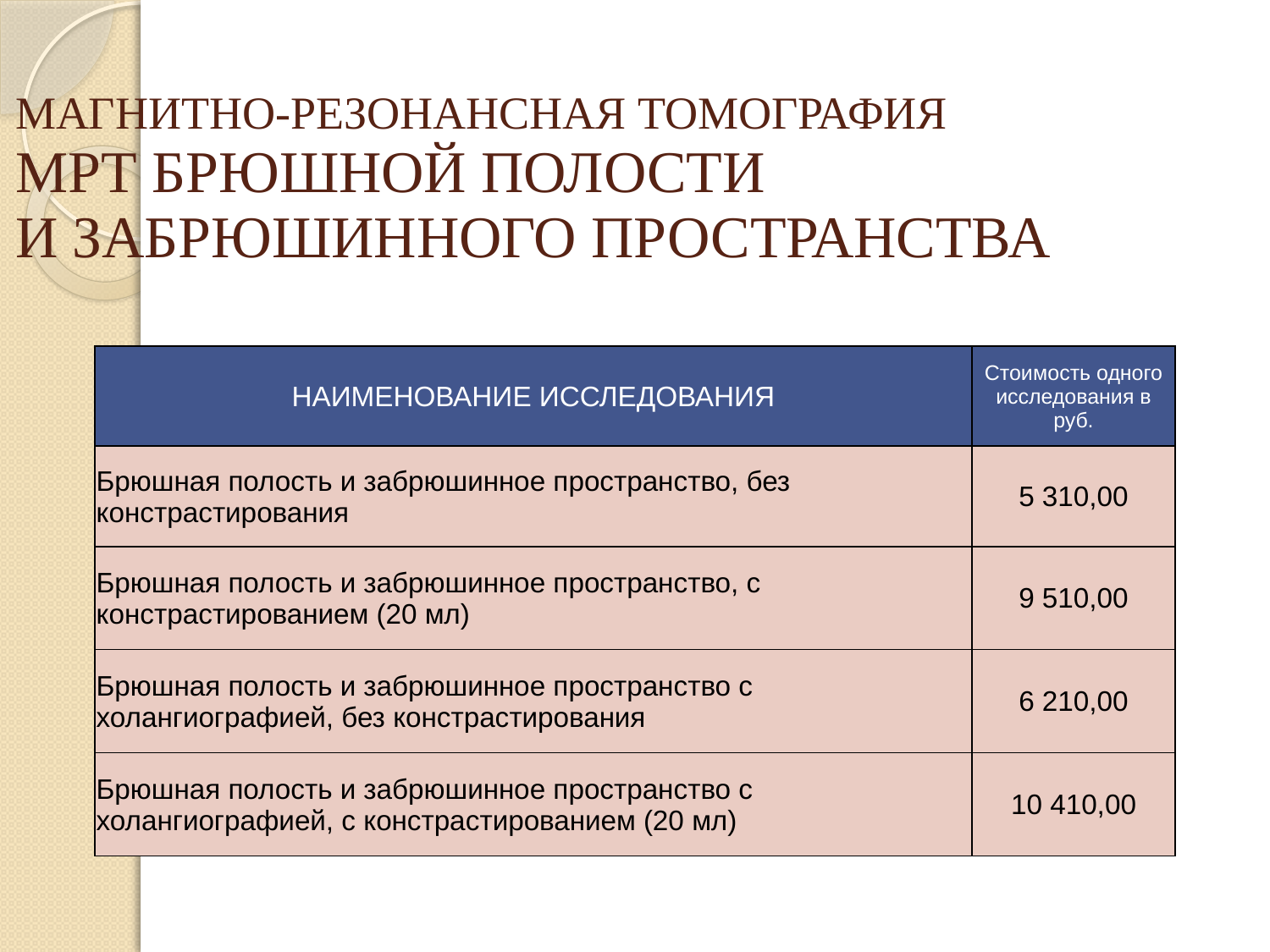

# МАГНИТНО-РЕЗОНАНСНАЯ ТОМОГРАФИЯ МРТ БРЮШНОЙ ПОЛОСТИ И ЗАБРЮШИННОГО ПРОСТРАНСТВА
| НАИМЕНОВАНИЕ ИССЛЕДОВАНИЯ | Стоимость одного исследования в руб. |
| --- | --- |
| Брюшная полость и забрюшинное пространство, без констрастирования | 5 310,00 |
| Брюшная полость и забрюшинное пространство, с констрастированием (20 мл) | 9 510,00 |
| Брюшная полость и забрюшинное пространство с холангиографией, без констрастирования | 6 210,00 |
| Брюшная полость и забрюшинное пространство с холангиографией, с констрастированием (20 мл) | 10 410,00 |